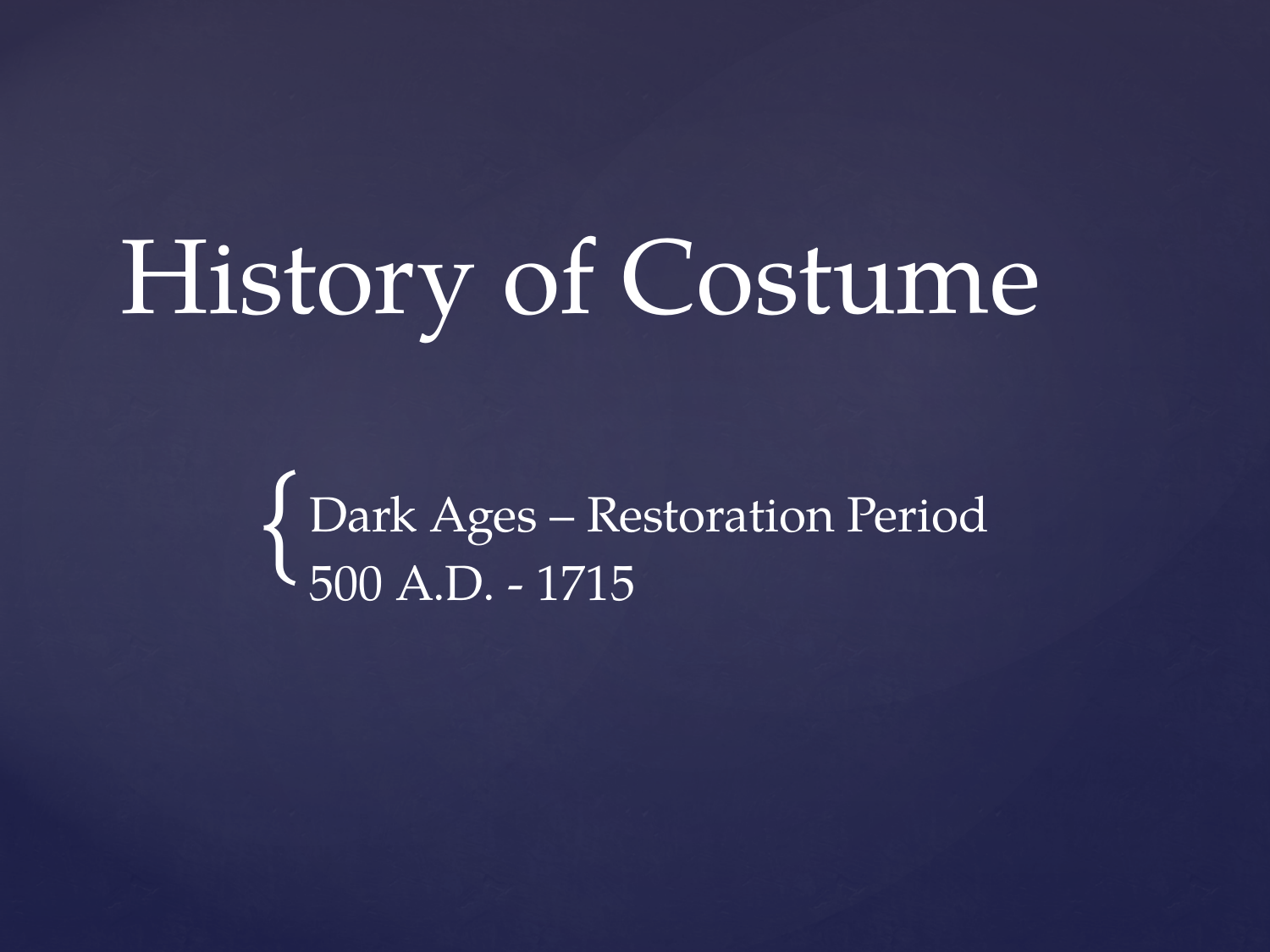

# History of Costume
Dark Ages – Restoration Period
500 A.D. - 1715